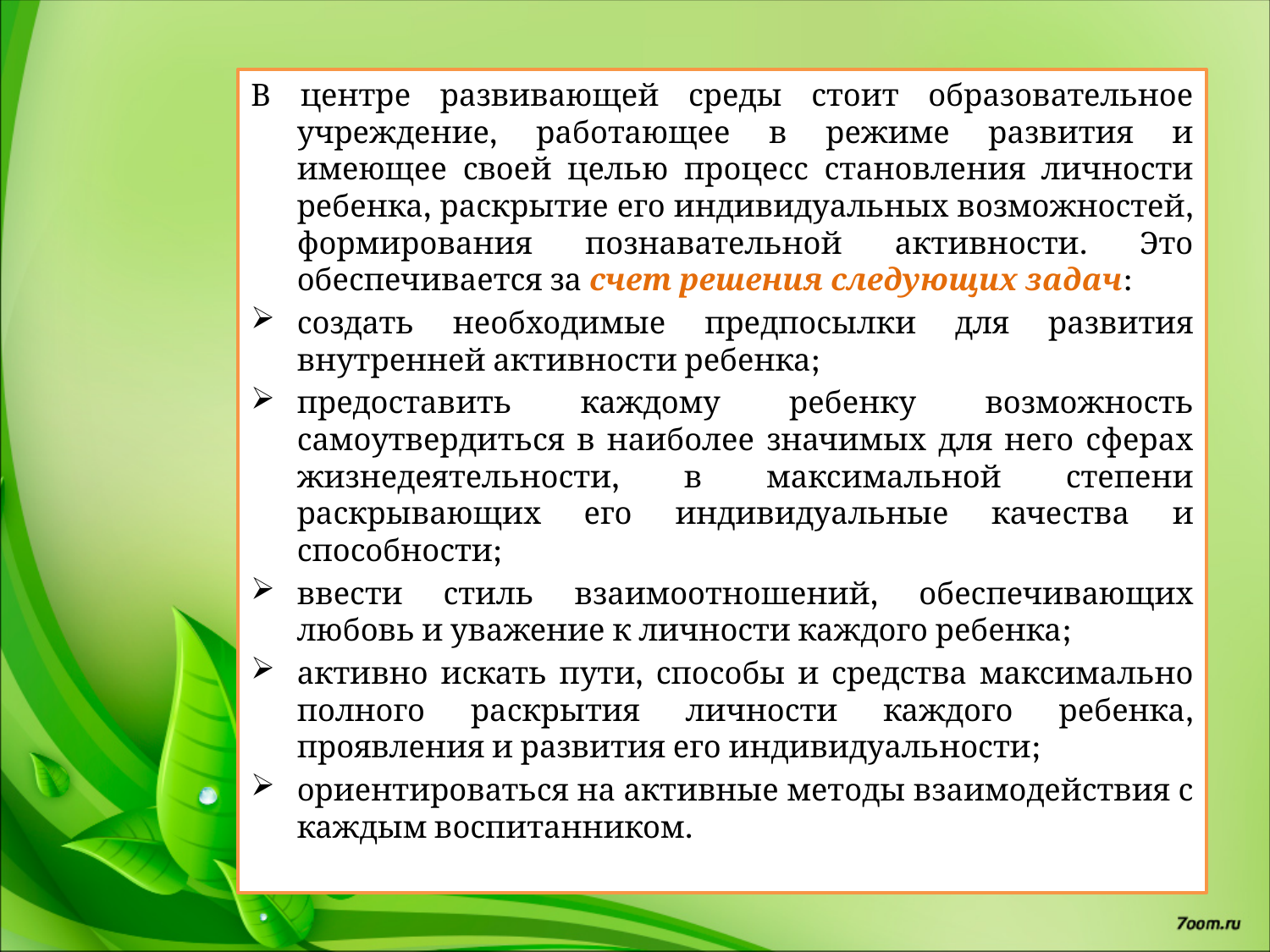

В центре развивающей среды стоит образовательное учреждение, работающее в режиме развития и имеющее своей целью процесс становления личности ребенка, раскрытие его индивидуальных возможностей, формирования познавательной активности. Это обеспечивается за счет решения следующих задач:
создать необходимые предпосылки для развития внутренней активности ребенка;
предоставить каждому ребенку возможность самоутвердиться в наиболее значимых для него сферах жизнедеятельности, в максимальной степени раскрывающих его индивидуальные качества и способности;
ввести стиль взаимоотношений, обеспечивающих любовь и уважение к личности каждого ребенка;
активно искать пути, способы и средства максимально полного раскрытия личности каждого ребенка, проявления и развития его индивидуальности;
ориентироваться на активные методы взаимодействия с каждым воспитанником.